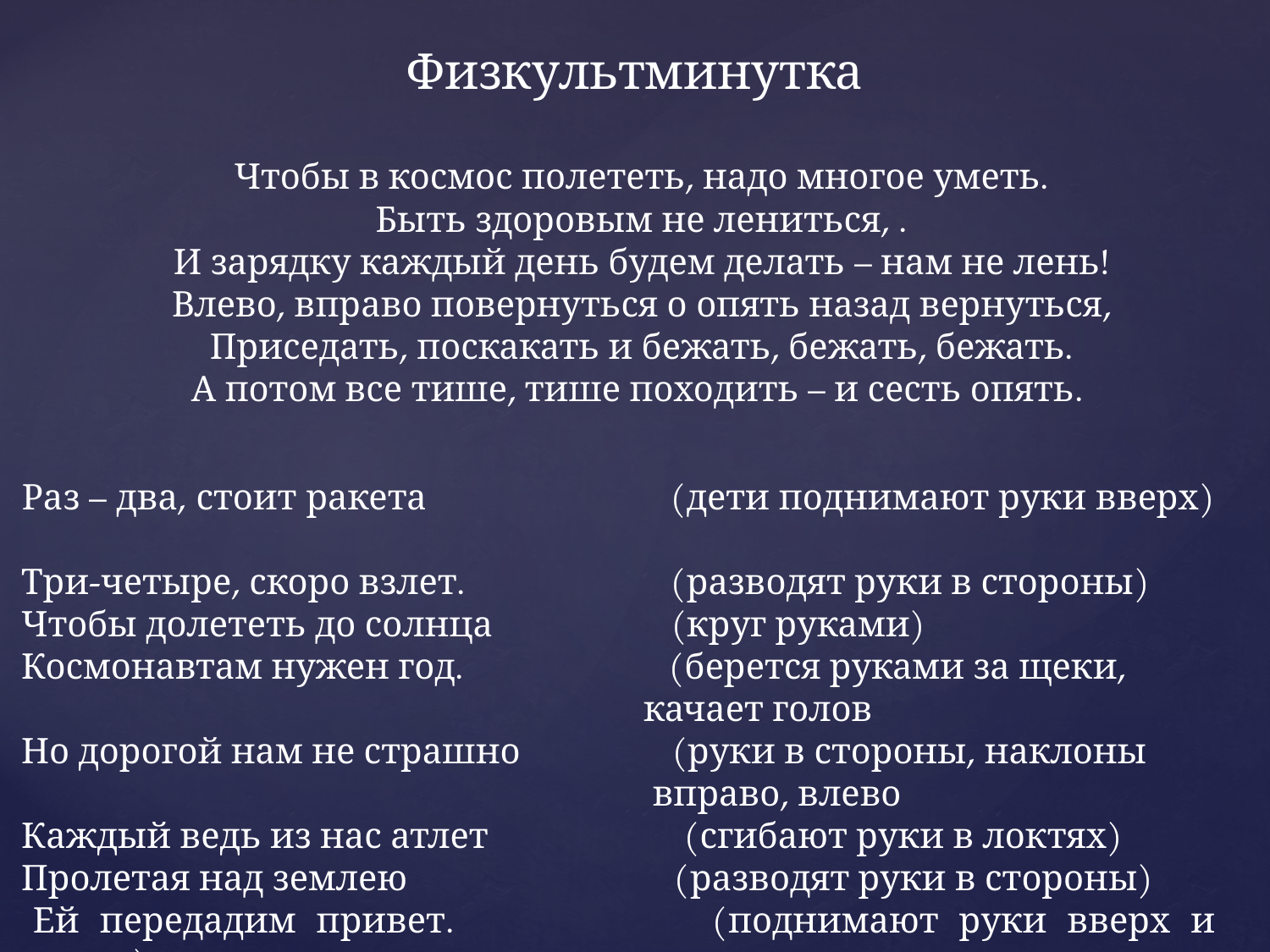

# Физкультминутка
Чтобы в космос полететь, надо многое уметь.
Быть здоровым не лениться, .
И зарядку каждый день будем делать – нам не лень!
Влево, вправо повернуться о опять назад вернуться,
Приседать, поскакать и бежать, бежать, бежать.
А потом все тише, тише походить – и сесть опять.

 Раз – два, стоит ракета                           (дети поднимают руки вверх)
 Три-четыре, скоро взлет.                       (разводят руки в стороны)
 Чтобы долететь до солнца                    (круг руками)
 Космонавтам нужен год.                       (берется руками за щеки,
                                                                       качает голов
 Но дорогой нам не страшно                 (руки в стороны, наклоны
                                                                        вправо, влево
 Каждый ведь из нас атлет                      (сгибают руки в локтях)
 Пролетая над землею                              (разводят руки в стороны)
 Ей передадим привет.                             (поднимают руки вверх и машут)